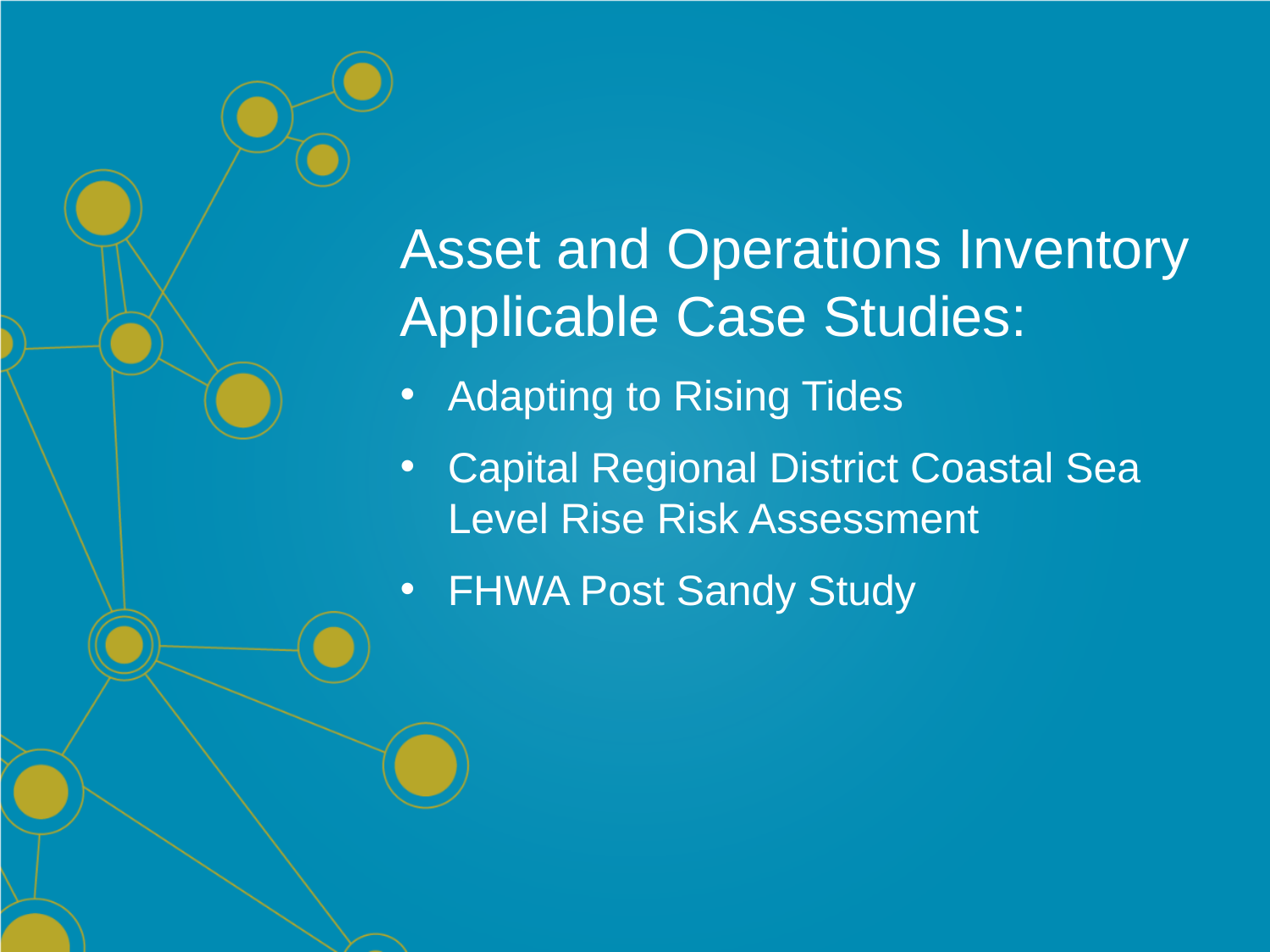

Asset and Operations Inventory Applicable Case Studies:
Adapting to Rising Tides
Capital Regional District Coastal Sea Level Rise Risk Assessment
FHWA Post Sandy Study